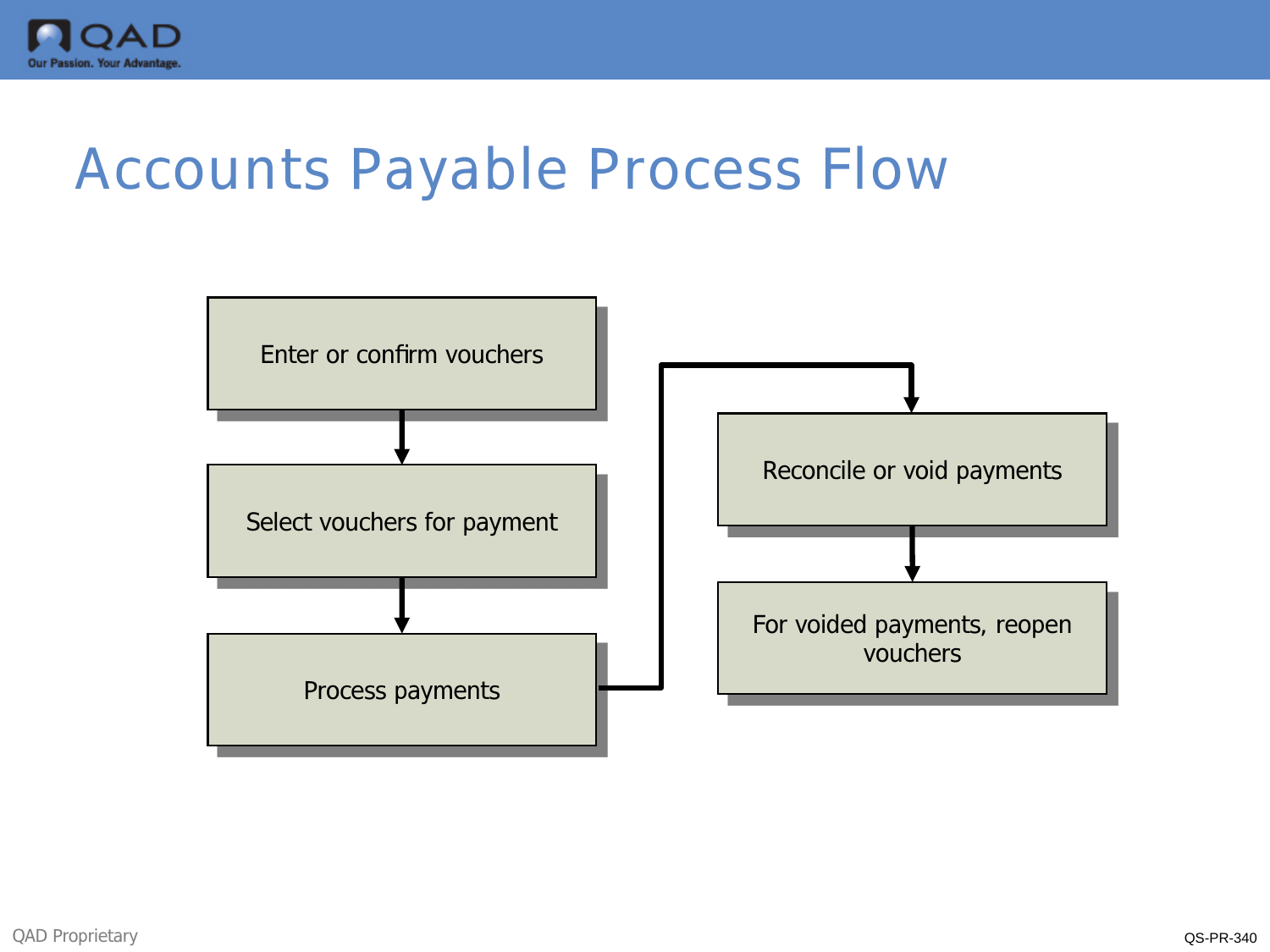

Accounts Payable Process Flow
Enter or confirm vouchers

Reconcile or void payments
Select vouchers for payment

For voided payments, reopen vouchers
Process payments
QS-PR-340